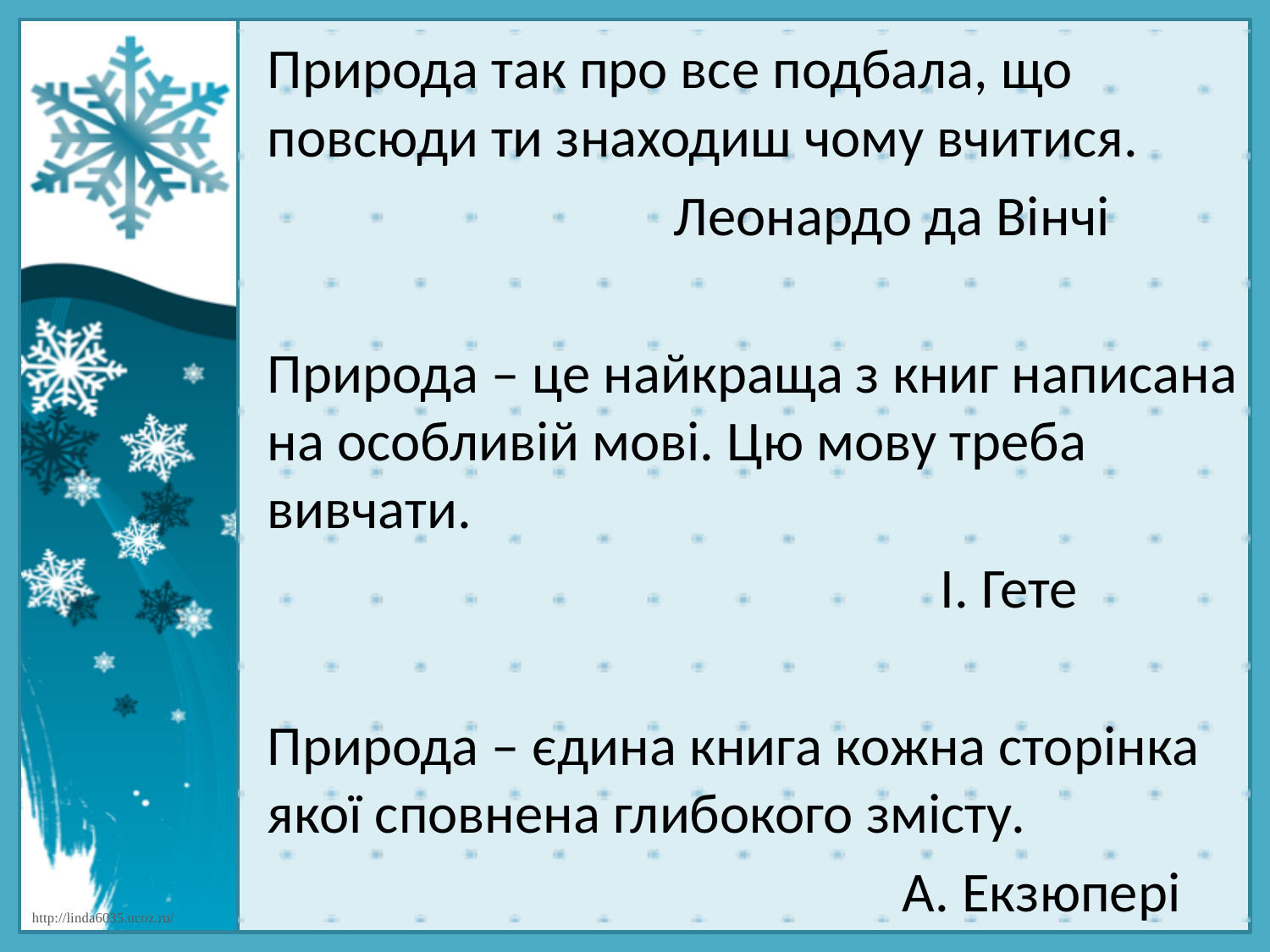

Природа так про все подбала, що повсюди ти знаходиш чому вчитися.
                                Леонардо да Вінчі

Природа – це найкраща з книг написана на особливій мові. Цю мову треба вивчати.
                                                     І. Гете

Природа – єдина книга кожна сторінка якої сповнена глибокого змісту.
                                                  А. Екзюпері
#